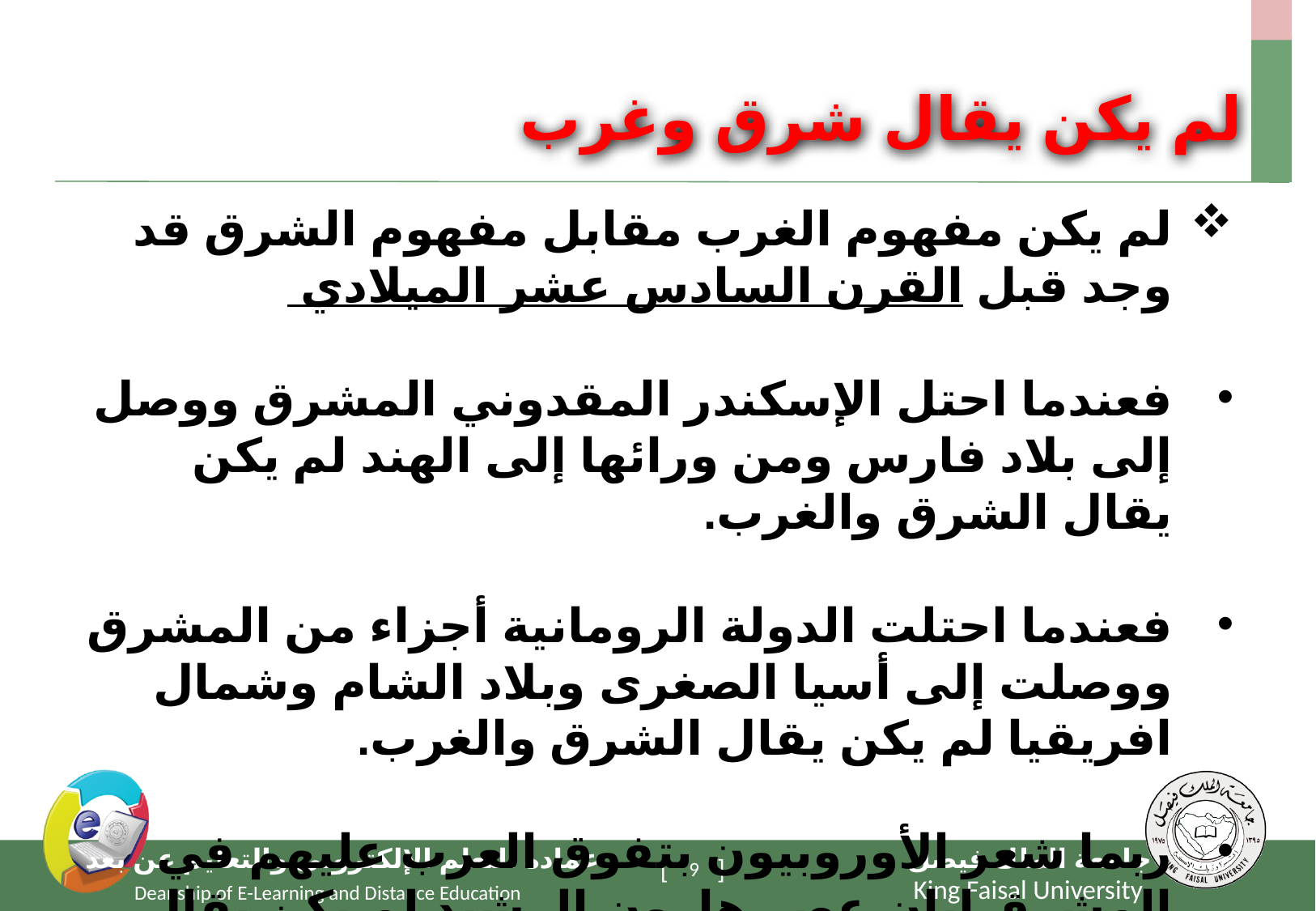

لم يكن يقال شرق وغرب
لم يكن مفهوم الغرب مقابل مفهوم الشرق قد وجد قبل القرن السادس عشر الميلادي

فعندما احتل الإسكندر المقدوني المشرق ووصل إلى بلاد فارس ومن ورائها إلى الهند لم يكن يقال الشرق والغرب.

فعندما احتلت الدولة الرومانية أجزاء من المشرق ووصلت إلى أسيا الصغرى وبلاد الشام وشمال افريقيا لم يكن يقال الشرق والغرب.

ربما شعر الأوروبيون بتفوق العرب عليهم في المشرق إبان عصر هارون الرشيد لم يكن يقال الشرق والغرب .
9